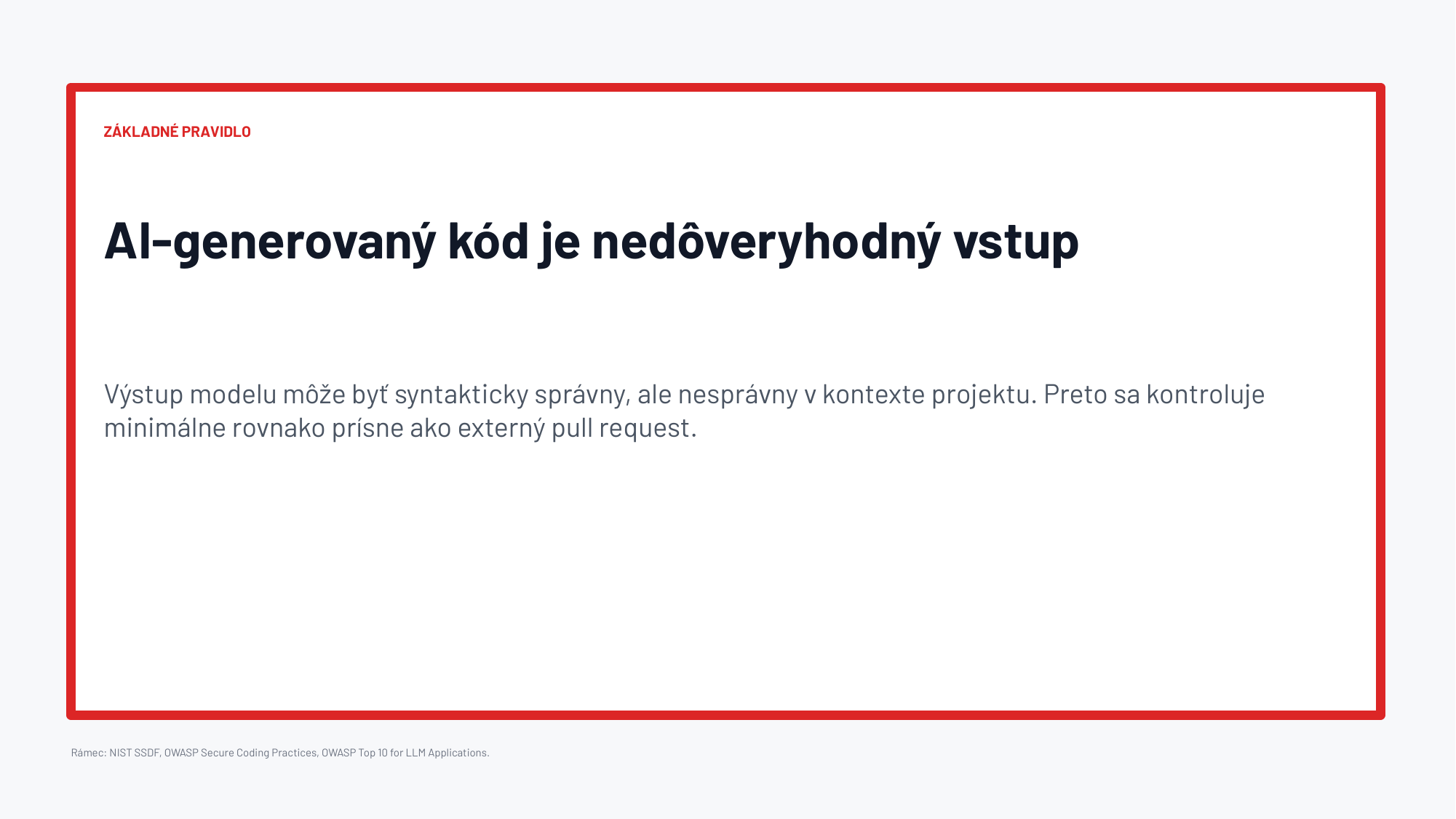

ZÁKLADNÉ PRAVIDLO
AI-generovaný kód je nedôveryhodný vstup
Výstup modelu môže byť syntakticky správny, ale nesprávny v kontexte projektu. Preto sa kontroluje minimálne rovnako prísne ako externý pull request.
Rámec: NIST SSDF, OWASP Secure Coding Practices, OWASP Top 10 for LLM Applications.